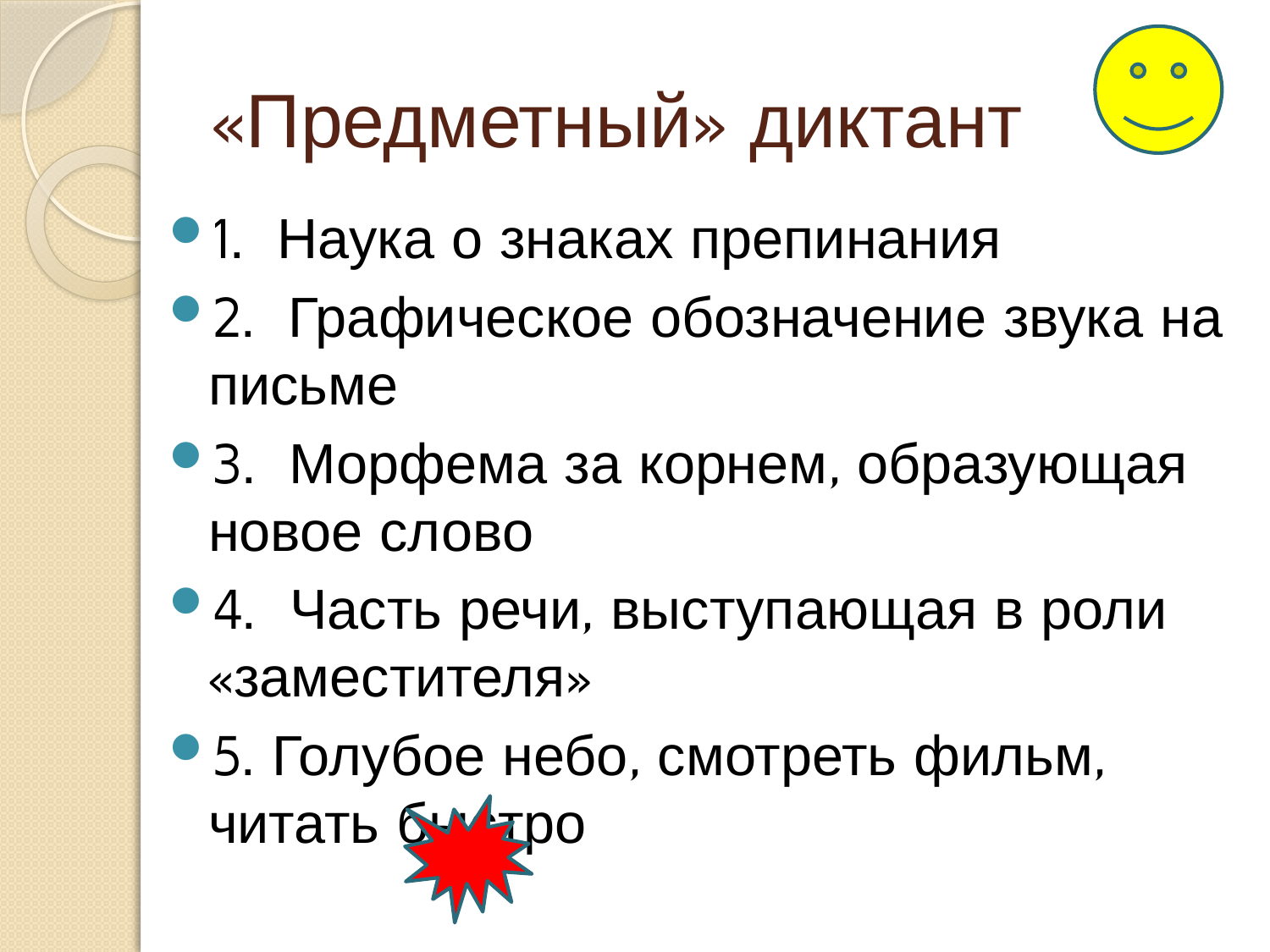

# «Предметный» диктант
1.  Наука о знаках препинания
2.  Графическое обозначение звука на письме
3.  Морфема за корнем, образующая новое слово
4.  Часть речи, выступающая в роли «заместителя»
5. Голубое небо, смотреть фильм, читать быстро